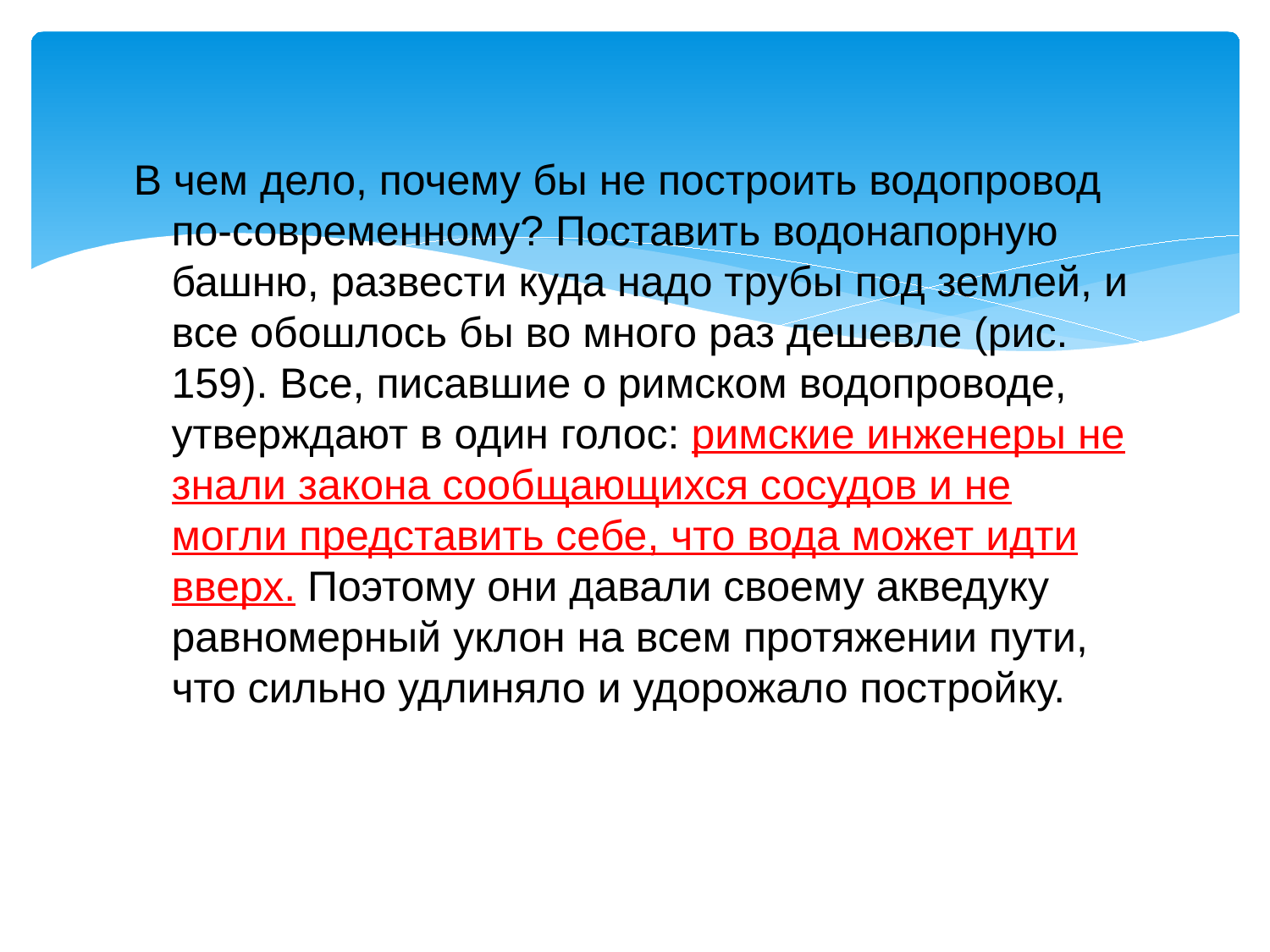

#
В чем дело, почему бы не построить водопровод по-современному? Поставить водонапорную башню, развести куда надо трубы под землей, и все обошлось бы во много раз дешевле (рис. 159). Все, писавшие о римском водопроводе, утверждают в один голос: римские инженеры не знали закона сообщающихся сосудов и не могли представить себе, что вода может идти вверх. Поэтому они давали своему акведуку равномерный уклон на всем протяжении пути, что сильно удлиняло и удорожало постройку.